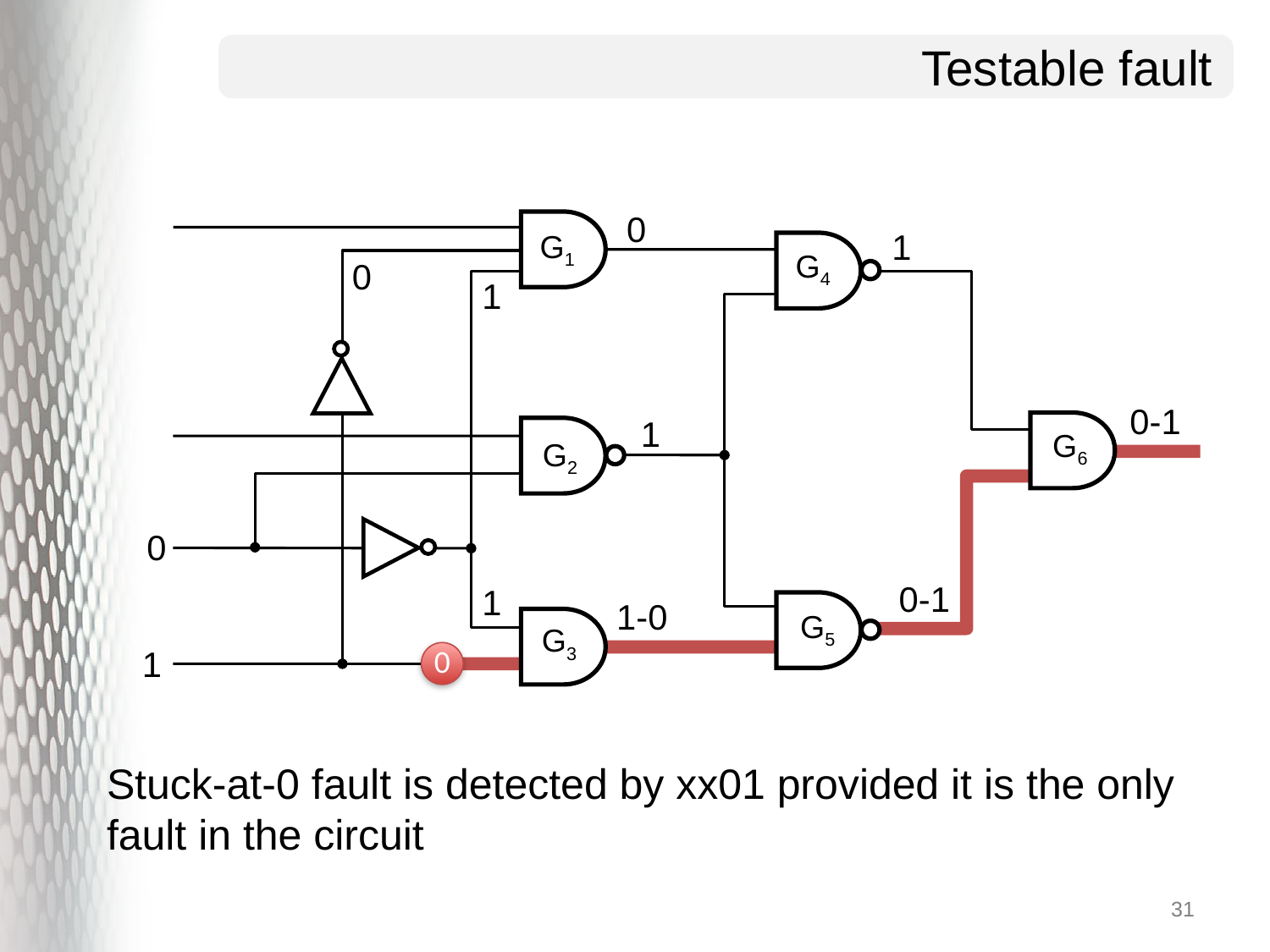

# Testable fault
0

1
G1

G4
0

1

0-1
1

G6
G2

0

0-1
1
1-0

G5

G3
1
0

Stuck-at-0 fault is detected by xx01 provided it is the only fault in the circuit